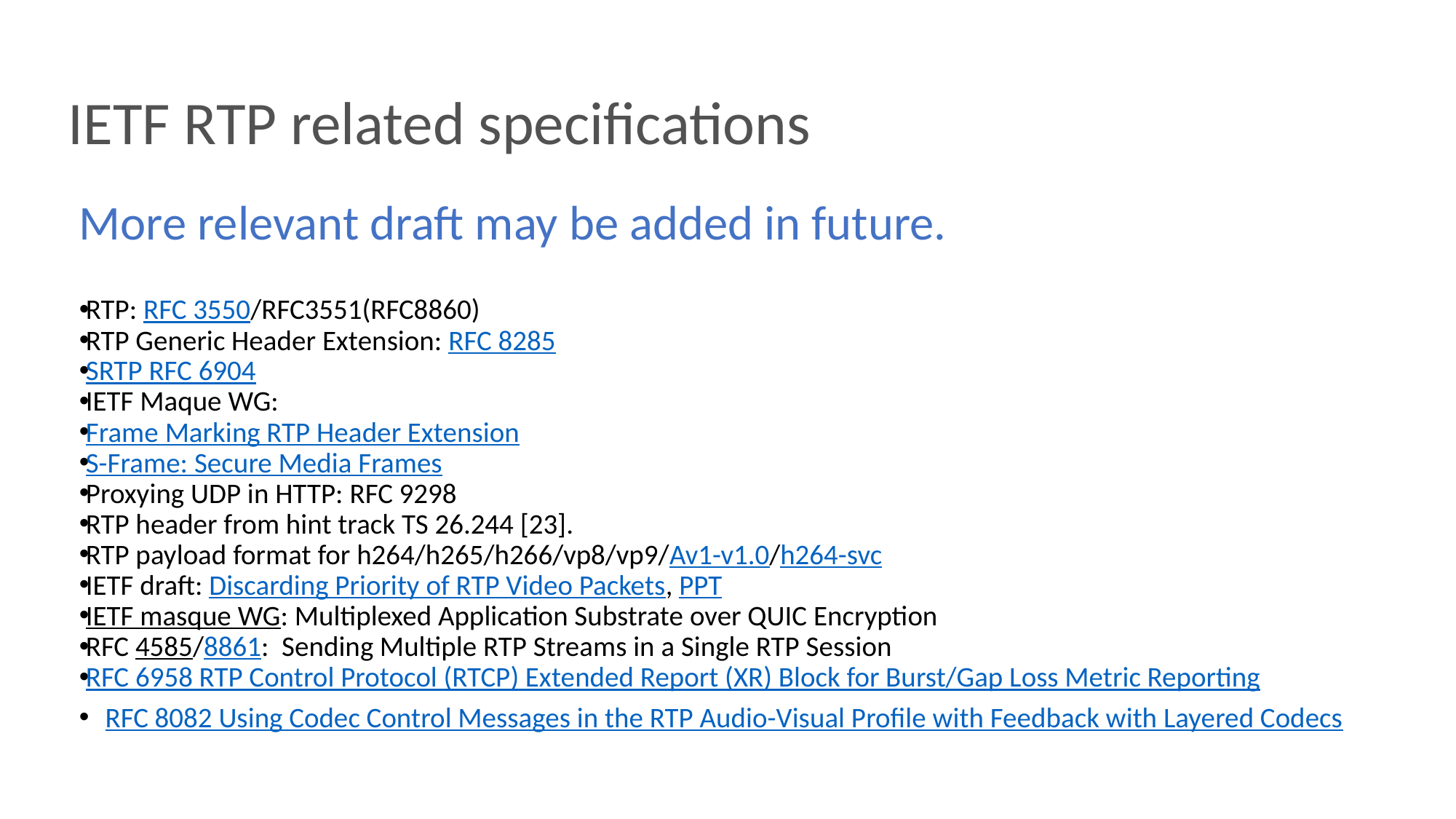

# IETF RTP related specifications
More relevant draft may be added in future.

RTP: RFC 3550/RFC3551(RFC8860)
RTP Generic Header Extension: RFC 8285
SRTP RFC 6904
IETF Maque WG:
Frame Marking RTP Header Extension
S-Frame: Secure Media Frames
Proxying UDP in HTTP: RFC 9298
RTP header from hint track TS 26.244 [23].
RTP payload format for h264/h265/h266/vp8/vp9/Av1-v1.0/h264-svc
IETF draft: Discarding Priority of RTP Video Packets, PPT
IETF masque WG: Multiplexed Application Substrate over QUIC Encryption
RFC 4585/8861:  Sending Multiple RTP Streams in a Single RTP Session
RFC 6958 RTP Control Protocol (RTCP) Extended Report (XR) Block for Burst/Gap Loss Metric Reporting
RFC 8082 Using Codec Control Messages in the RTP Audio-Visual Profile with Feedback with Layered Codecs